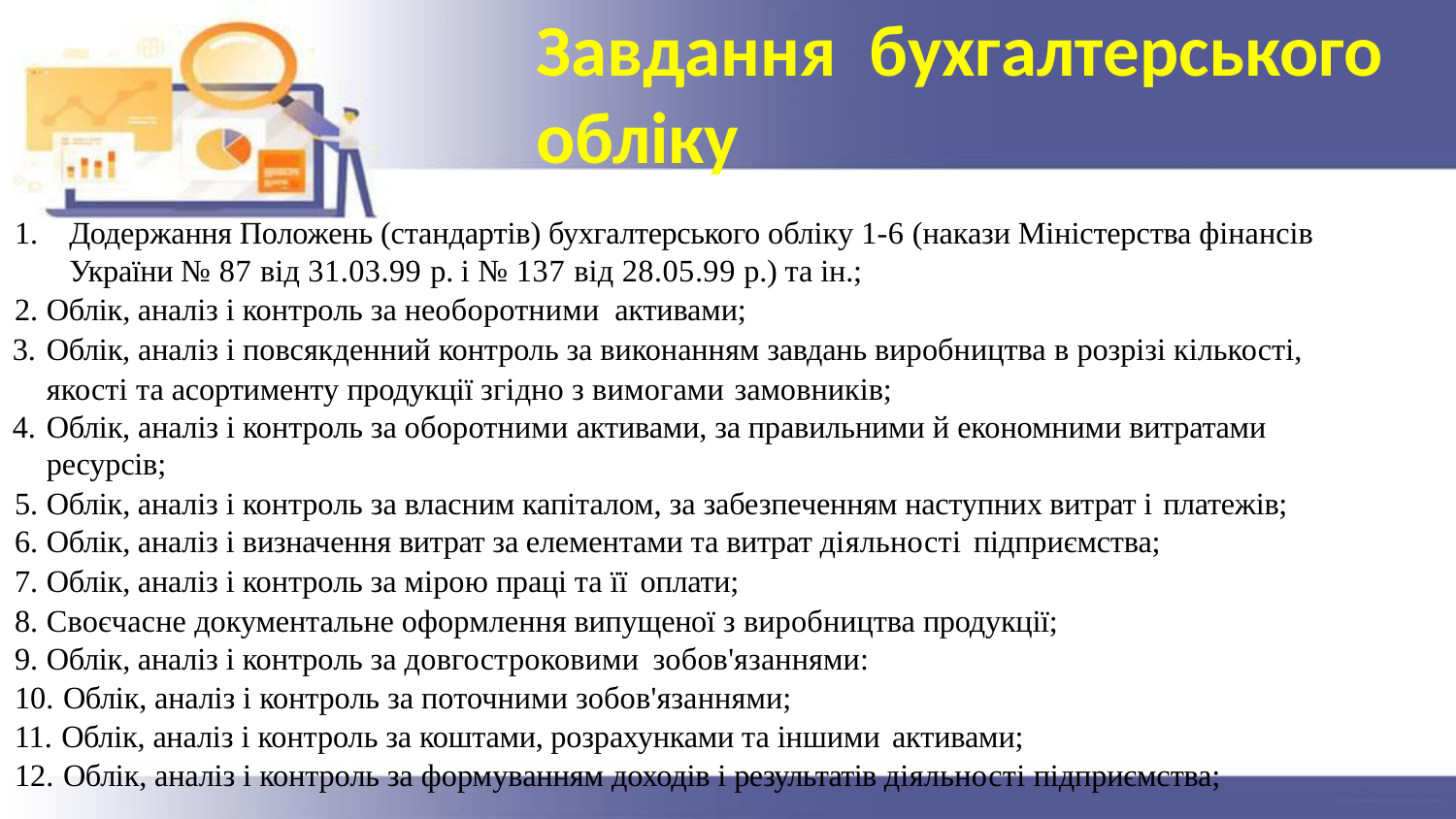

# Завдання  бухгалтерського обліку

Додержання Положень (стандартів) бухгалтерського обліку 1-6 (накази Міністерства фінансів  України № 87 від 31.03.99 р. і № 137 від 28.05.99 р.) та ін.;
Облік, аналіз і контроль за необоротними активами;
Облік, аналіз і повсякденний контроль за виконанням завдань виробництва в розрізі кількості,  якості та асортименту продукції згідно з вимогами замовників;
Облік, аналіз і контроль за оборотними активами, за правильними й економними витратами  ресурсів;
Облік, аналіз і контроль за власним капіталом, за забезпеченням наступних витрат і платежів;
Облік, аналіз і визначення витрат за елементами та витрат діяльності підприємства;
Облік, аналіз і контроль за мірою праці та її оплати;
Своєчасне документальне оформлення випущеної з виробництва продукції;
Облік, аналіз і контроль за довгостроковими зобов'язаннями:
Облік, аналіз і контроль за поточними зобов'язаннями;
Облік, аналіз і контроль за коштами, розрахунками та іншими активами;
Облік, аналіз і контроль за формуванням доходів і результатів діяльності підприємства;